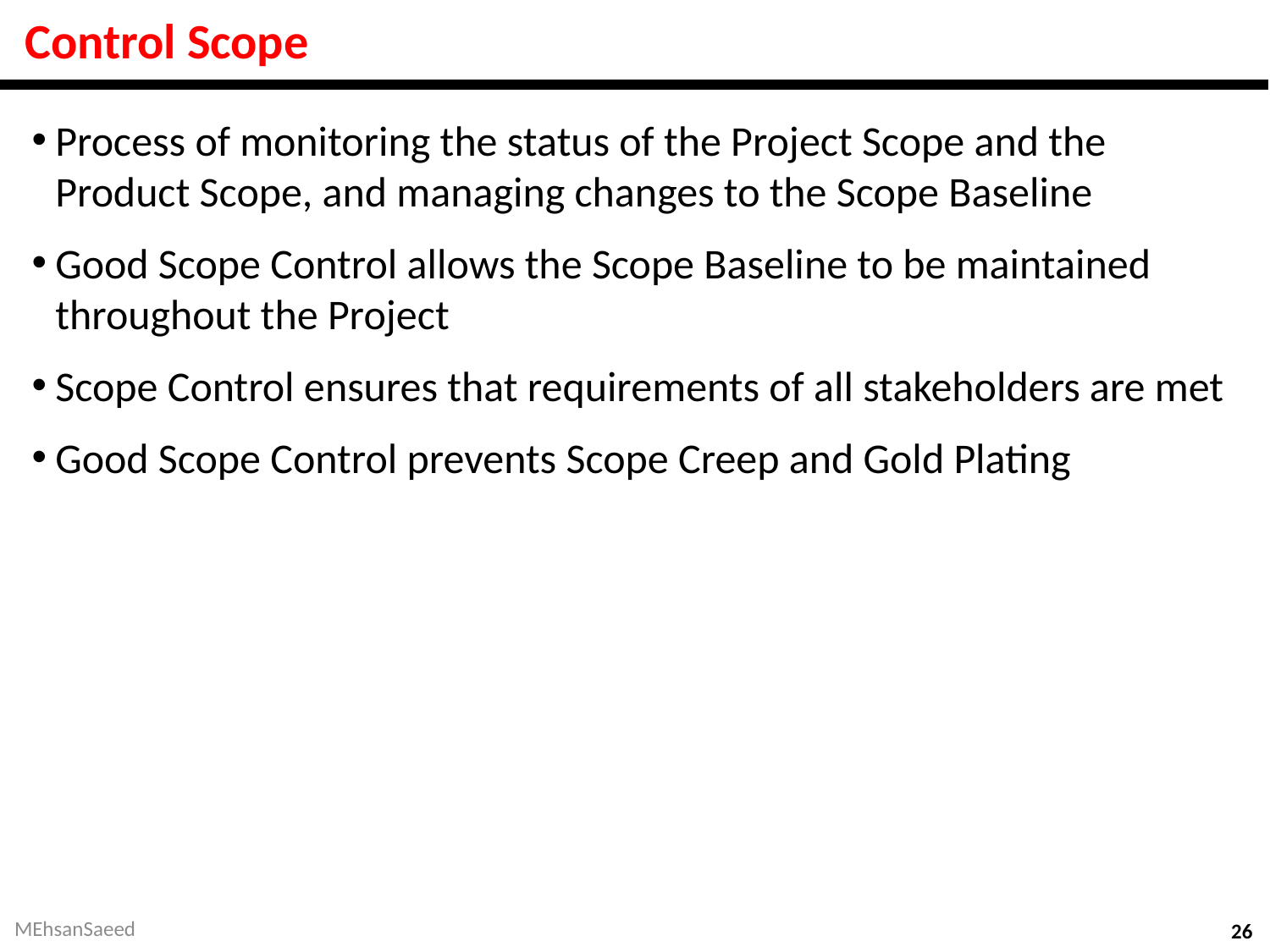

# Control Scope
Process of monitoring the status of the Project Scope and the Product Scope, and managing changes to the Scope Baseline
Good Scope Control allows the Scope Baseline to be maintained throughout the Project
Scope Control ensures that requirements of all stakeholders are met
Good Scope Control prevents Scope Creep and Gold Plating
MEhsanSaeed
26